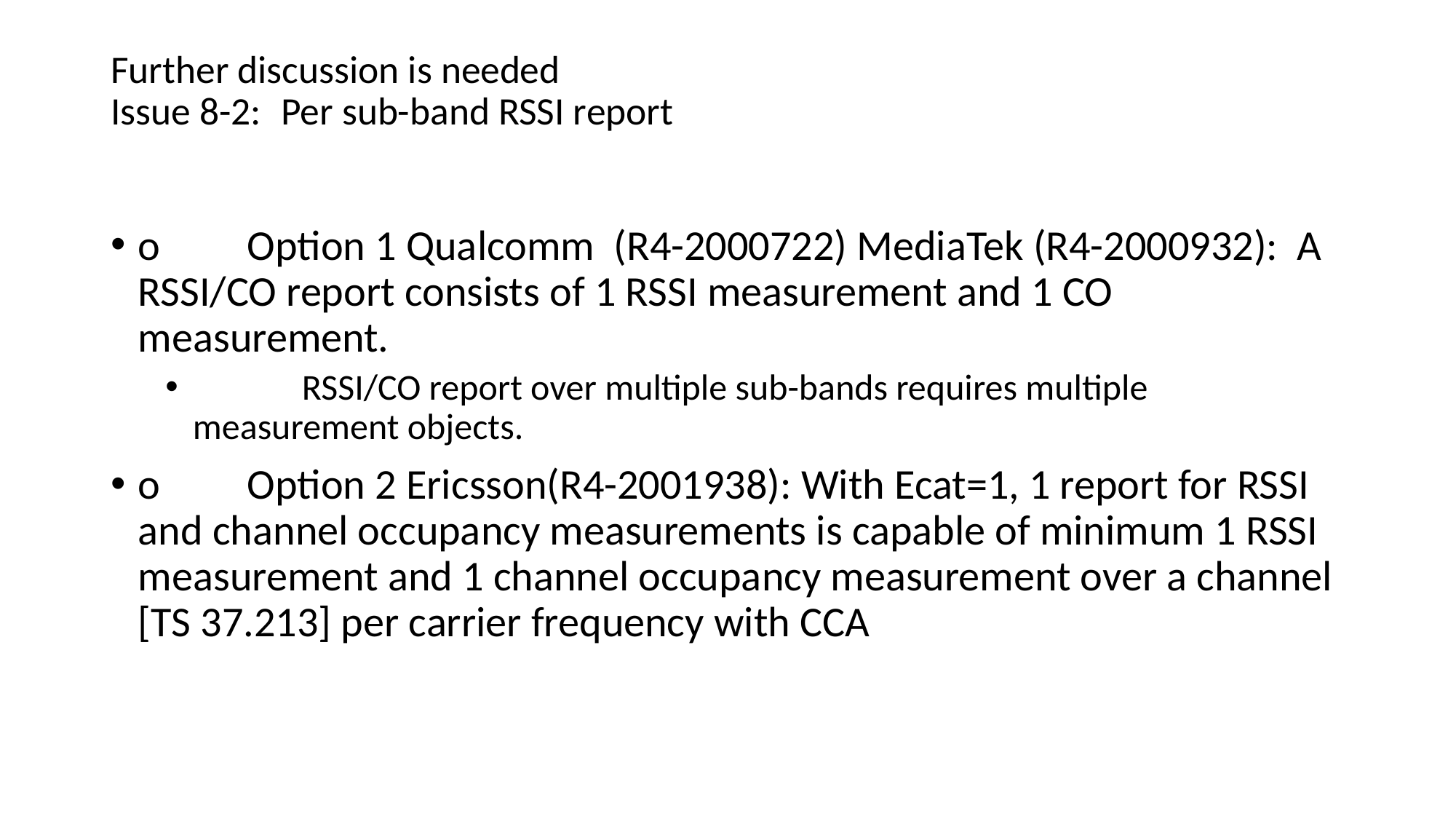

# Further discussion is needed Issue 8-2:	Per sub-band RSSI report
o	Option 1 Qualcomm  (R4-2000722) MediaTek (R4-2000932):  A RSSI/CO report consists of 1 RSSI measurement and 1 CO measurement.
	RSSI/CO report over multiple sub-bands requires multiple measurement objects.
o	Option 2 Ericsson(R4-2001938): With Ecat=1, 1 report for RSSI and channel occupancy measurements is capable of minimum 1 RSSI measurement and 1 channel occupancy measurement over a channel [TS 37.213] per carrier frequency with CCA